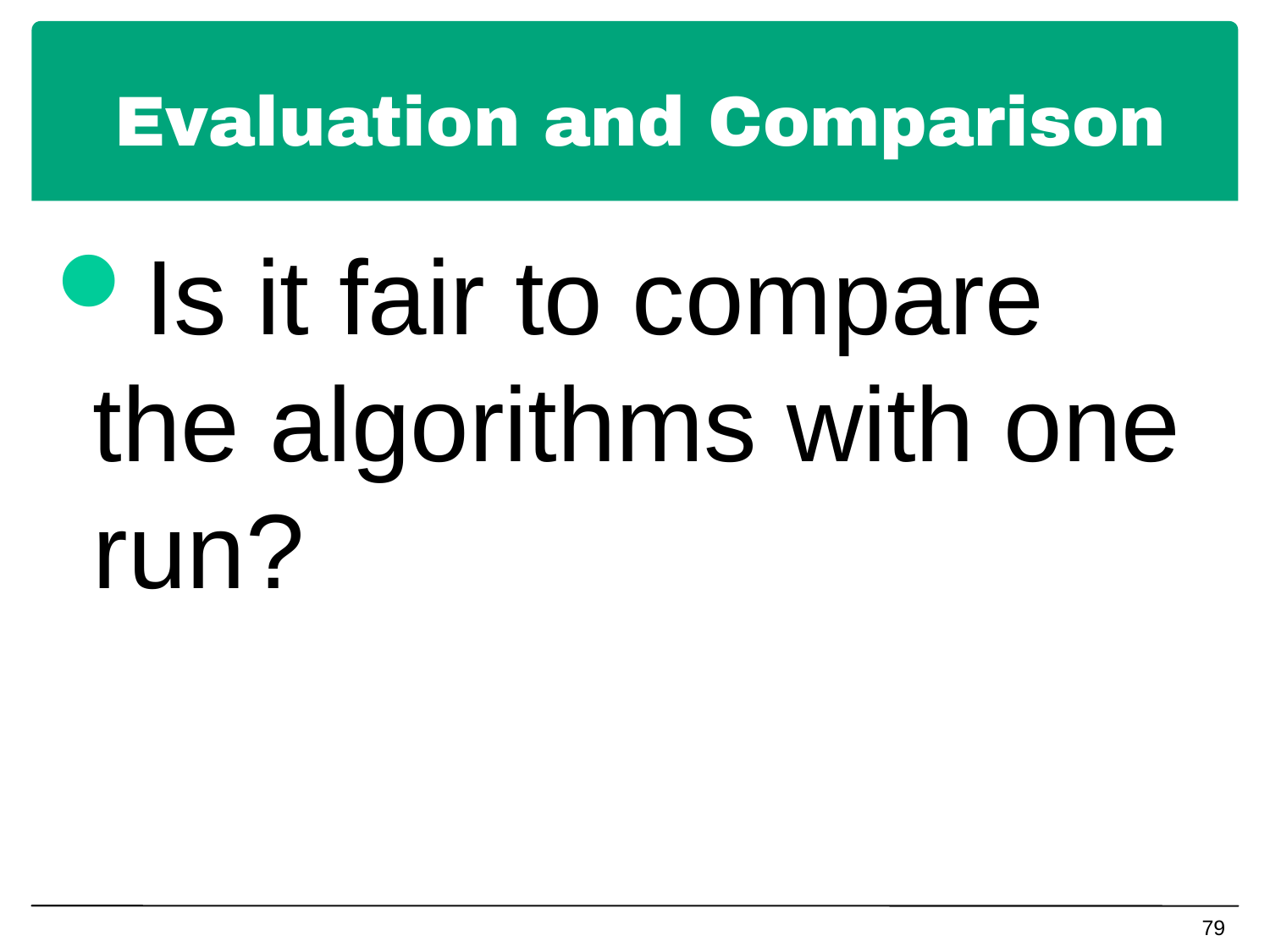

# Evaluation and Comparison
Is it fair to compare the algorithms with one run?
79